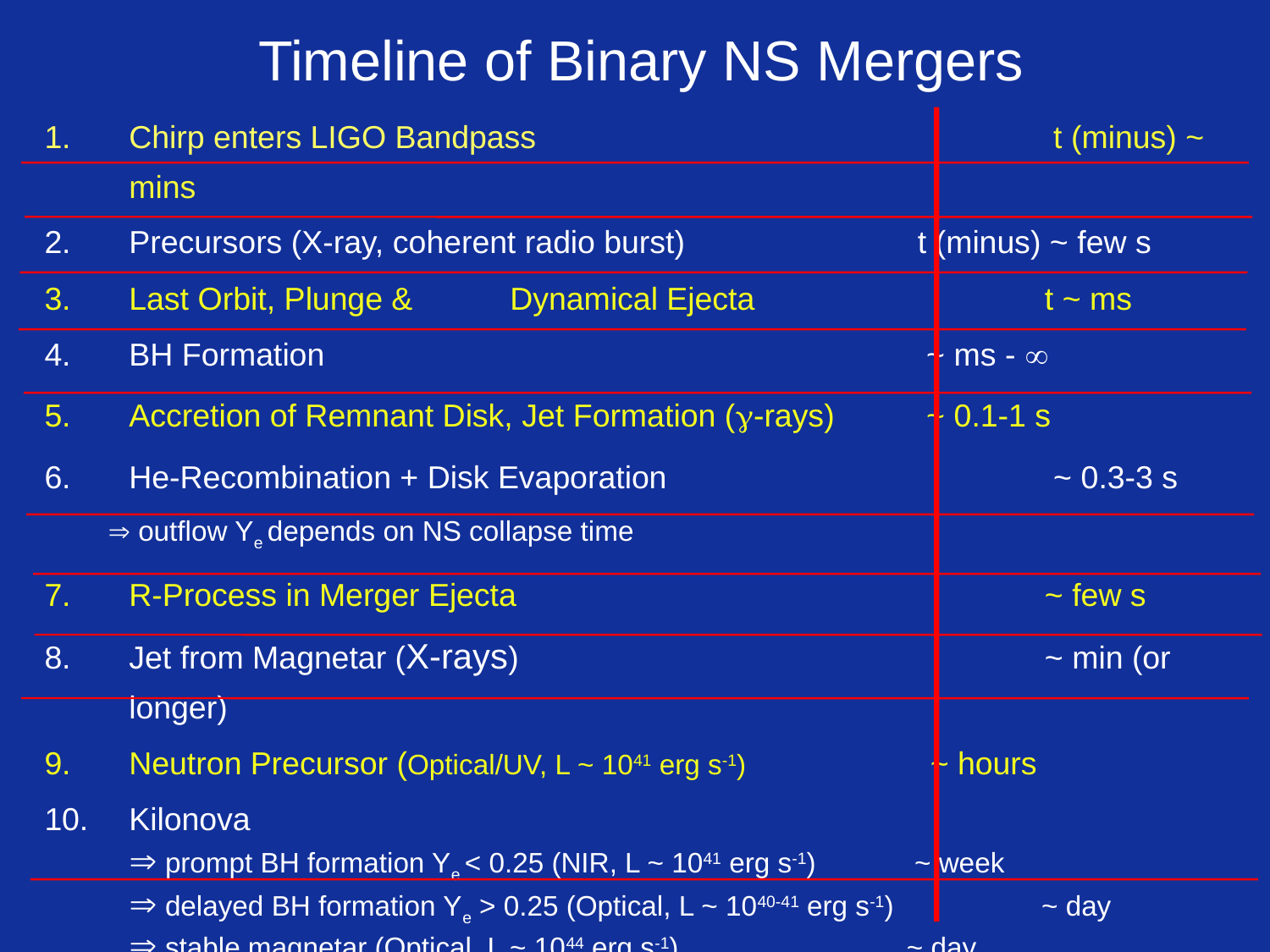

# Timeline of Binary NS Mergers
1.   	Chirp enters LIGO Bandpass				    t (minus) ~ mins
2. 	Precursors (X-ray, coherent radio burst)	 	   t (minus) ~ few s
3.	Last Orbit, Plunge & 	Dynamical Ejecta			   t ~ ms
4.	BH Formation 			 		    ~ ms - ∞
5.	Accretion of Remnant Disk, Jet Formation (γ-rays)	    ~ 0.1-1 s
6.	He-Recombination + Disk Evaporation 			    ~ 0.3-3 s
⇒ outflow Ye depends on NS collapse time
7.	R-Process in Merger Ejecta 	    			   ~ few s
8.	Jet from Magnetar (X-rays)				   ~ min (or longer)
9.	Neutron Precursor (Optical/UV, L ~ 1041 erg s-1)		     ~ hours
10.	Kilonova
	⇒ prompt BH formation Ye < 0.25 (NIR, L ~ 1041 erg s-1)	   ~ week
	⇒ delayed BH formation Ye > 0.25 (Optical, L ~ 1040-41 erg s-1)	   ~ day
	⇒ stable magnetar (Optical, L ~ 1044 erg s-1) 		  ~ day
11.	Ejecta ISM Interaction (Radio, much brighter if stable NS)	      ~ years